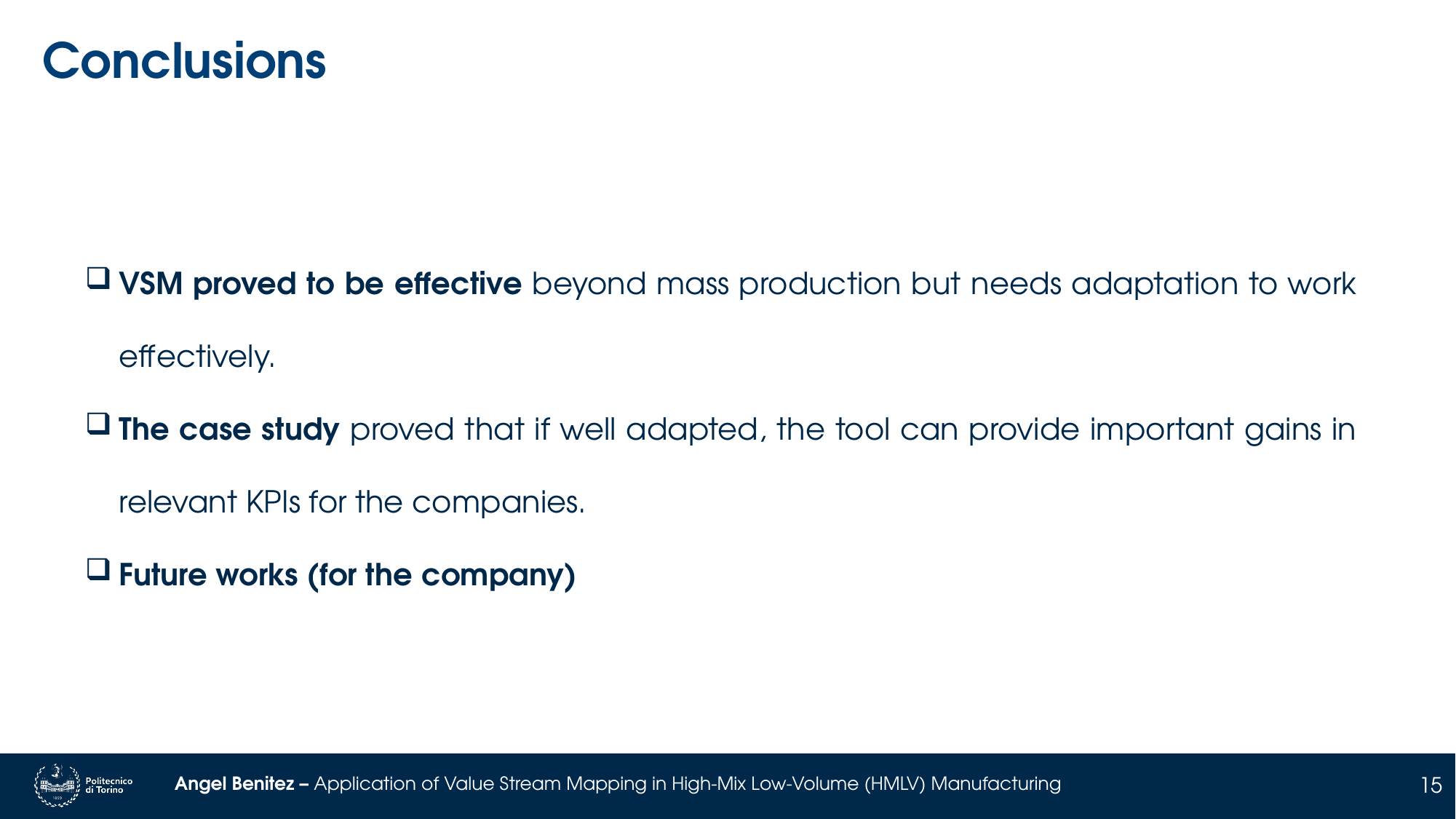

# Conclusions
VSM proved to be effective beyond mass production but needs adaptation to work effectively.
The case study proved that if well adapted, the tool can provide important gains in relevant KPIs for the companies.
Future works (for the company)
15
Angel Benitez – Application of Value Stream Mapping in High-Mix Low-Volume (HMLV) Manufacturing